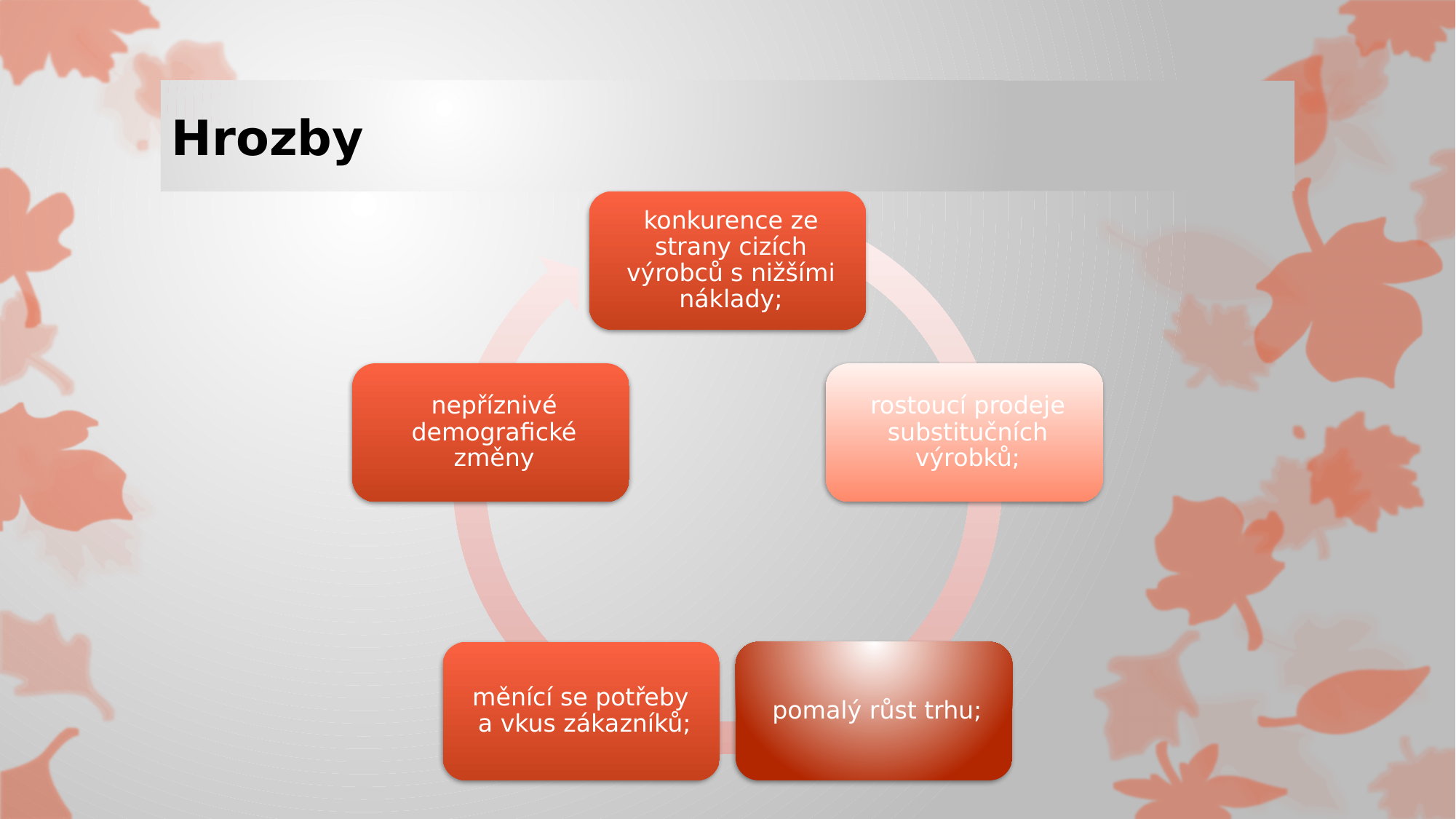

# Hrozby
konkurence ze strany cizích výrobců s nižšími náklady;
rostoucí prodeje substitučních výrobků;
pomalý růst trhu;
měnící se potřeby
a vkus zákazníků;
nepříznivé demografické změny